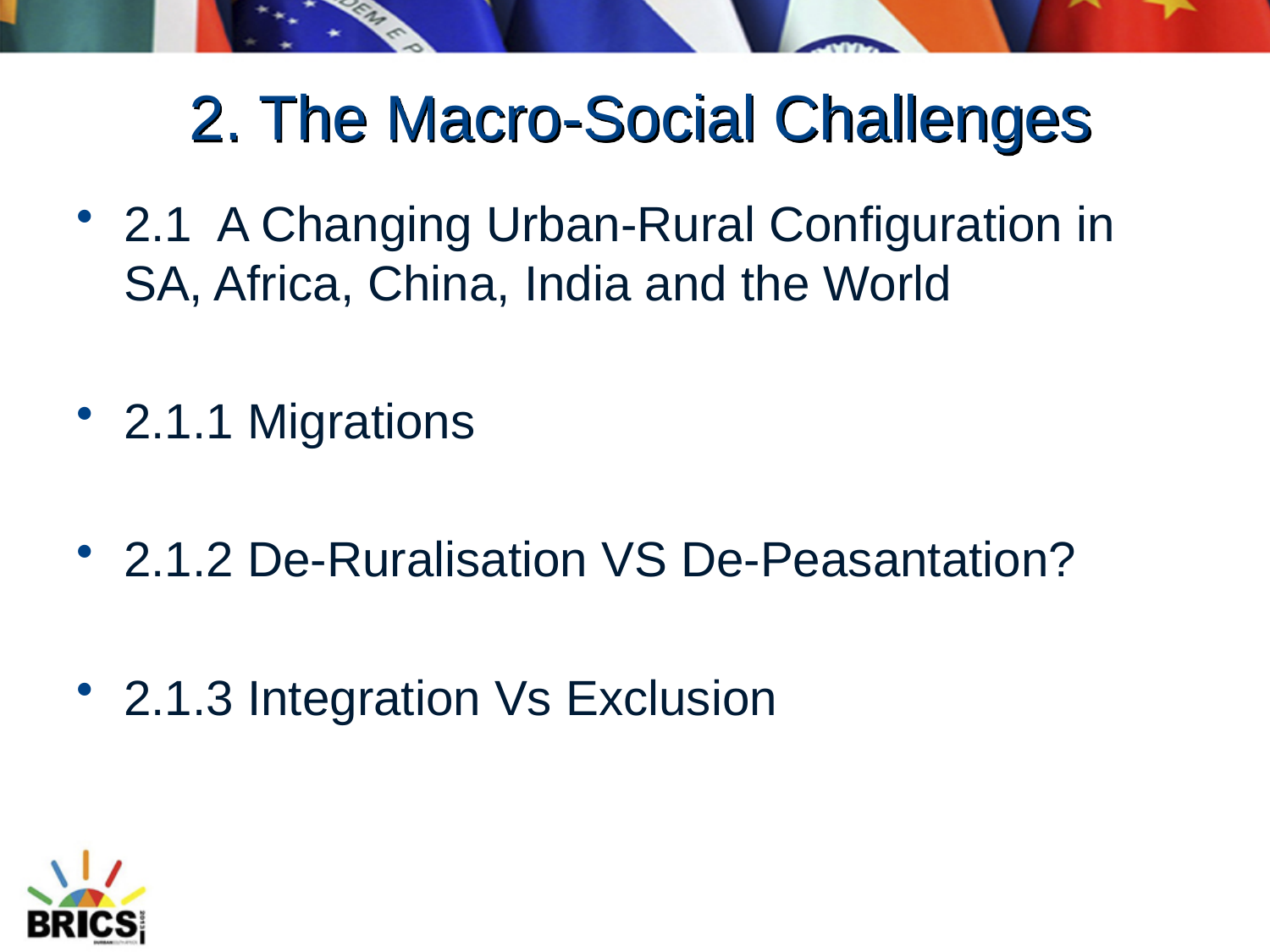

# 2. The Macro-Social Challenges
2.1  A Changing Urban-Rural Configuration in SA, Africa, China, India and the World

2.1.1 Migrations

2.1.2 De-Ruralisation VS De-Peasantation?

2.1.3 Integration Vs Exclusion